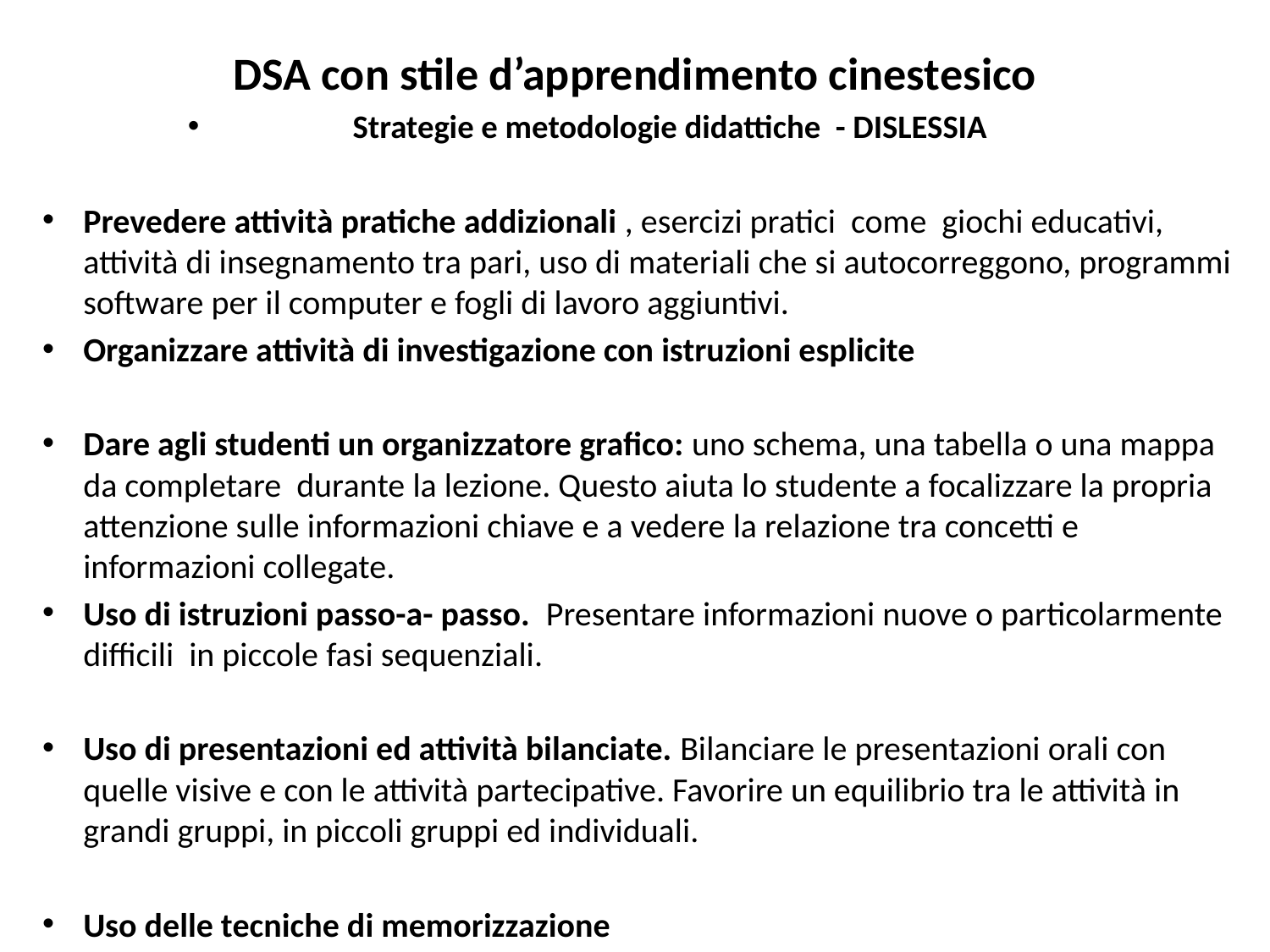

# DSA con stile d’apprendimento cinestesico
Strategie e metodologie didattiche  - DISLESSIA

Prevedere attività pratiche addizionali , esercizi pratici  come  giochi educativi, attività di insegnamento tra pari, uso di materiali che si autocorreggono, programmi software per il computer e fogli di lavoro aggiuntivi.
Organizzare attività di investigazione con istruzioni esplicite

Dare agli studenti un organizzatore grafico: uno schema, una tabella o una mappa da completare  durante la lezione. Questo aiuta lo studente a focalizzare la propria attenzione sulle informazioni chiave e a vedere la relazione tra concetti e informazioni collegate.
Uso di istruzioni passo-a- passo.  Presentare informazioni nuove o particolarmente difficili  in piccole fasi sequenziali.

Uso di presentazioni ed attività bilanciate. Bilanciare le presentazioni orali con quelle visive e con le attività partecipative. Favorire un equilibrio tra le attività in grandi gruppi, in piccoli gruppi ed individuali.

Uso delle tecniche di memorizzazione